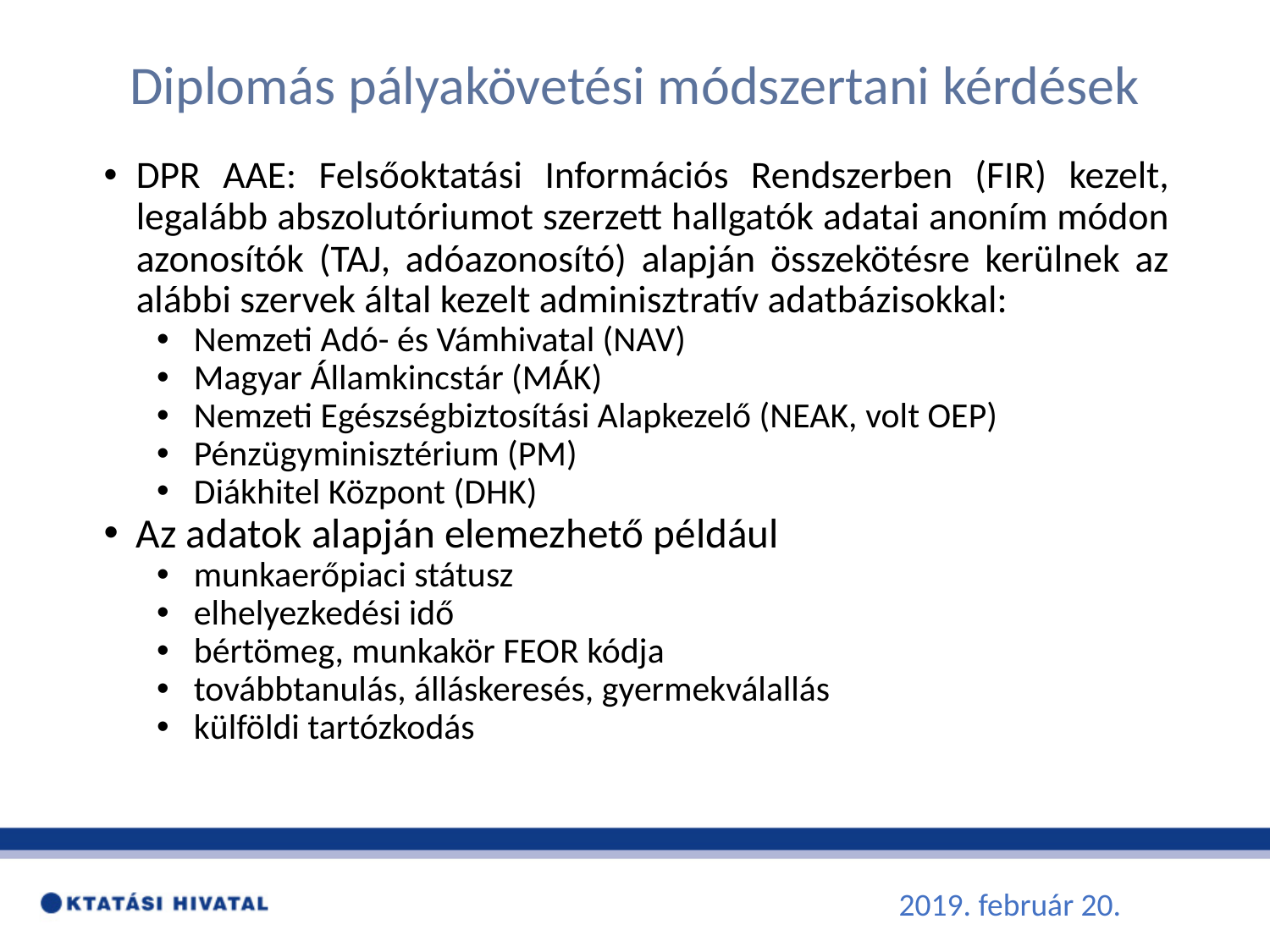

# Diplomás pályakövetési módszertani kérdések
DPR AAE: Felsőoktatási Információs Rendszerben (FIR) kezelt, legalább abszolutóriumot szerzett hallgatók adatai anoním módon azonosítók (TAJ, adóazonosító) alapján összekötésre kerülnek az alábbi szervek által kezelt adminisztratív adatbázisokkal:
Nemzeti Adó- és Vámhivatal (NAV)
Magyar Államkincstár (MÁK)
Nemzeti Egészségbiztosítási Alapkezelő (NEAK, volt OEP)
Pénzügyminisztérium (PM)
Diákhitel Központ (DHK)
Az adatok alapján elemezhető például
munkaerőpiaci státusz
elhelyezkedési idő
bértömeg, munkakör FEOR kódja
továbbtanulás, álláskeresés, gyermekválallás
külföldi tartózkodás
2019. február 20.